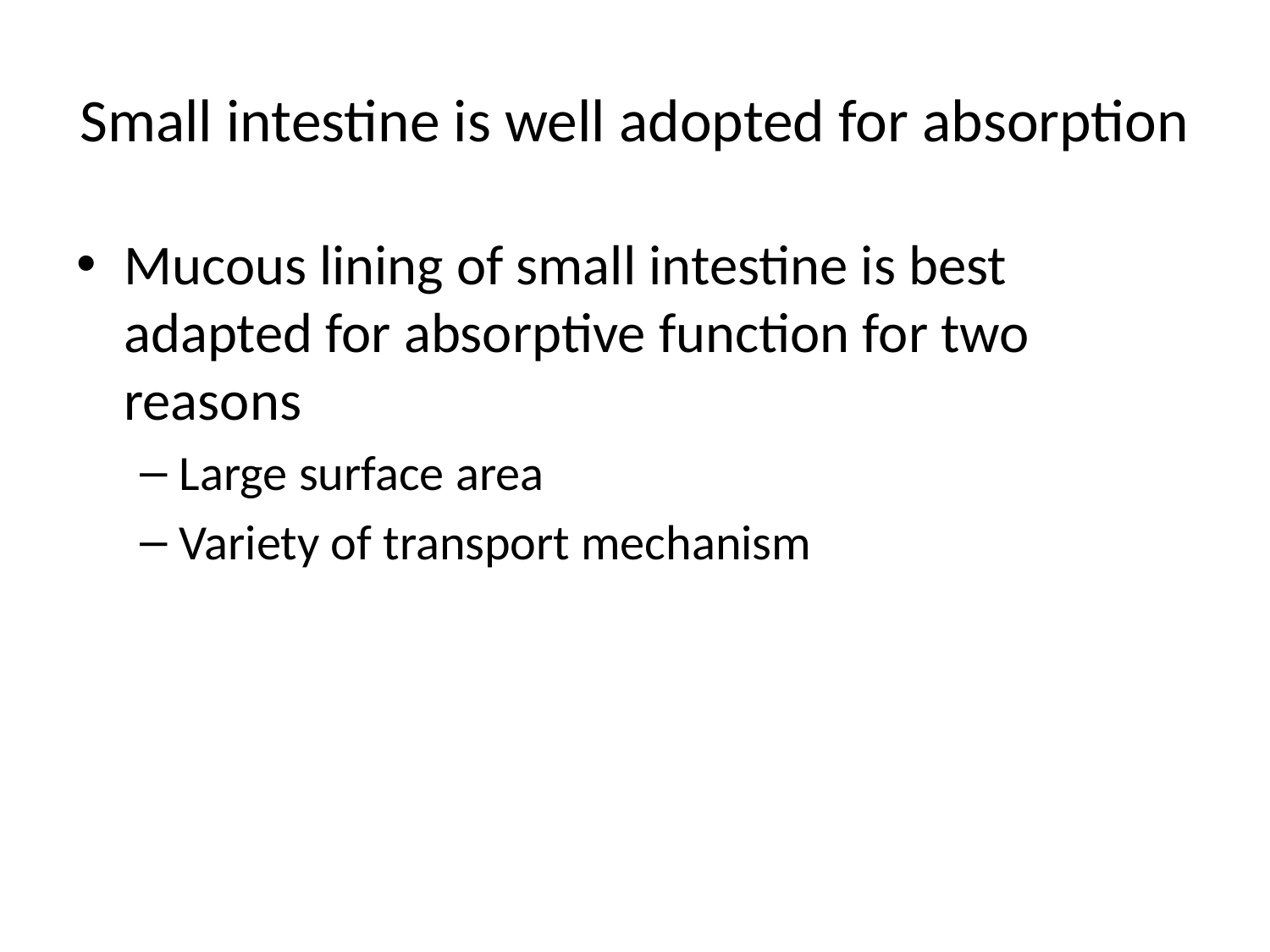

# Small intestine is well adopted for absorption
Mucous lining of small intestine is best adapted for absorptive function for two reasons
Large surface area
Variety of transport mechanism